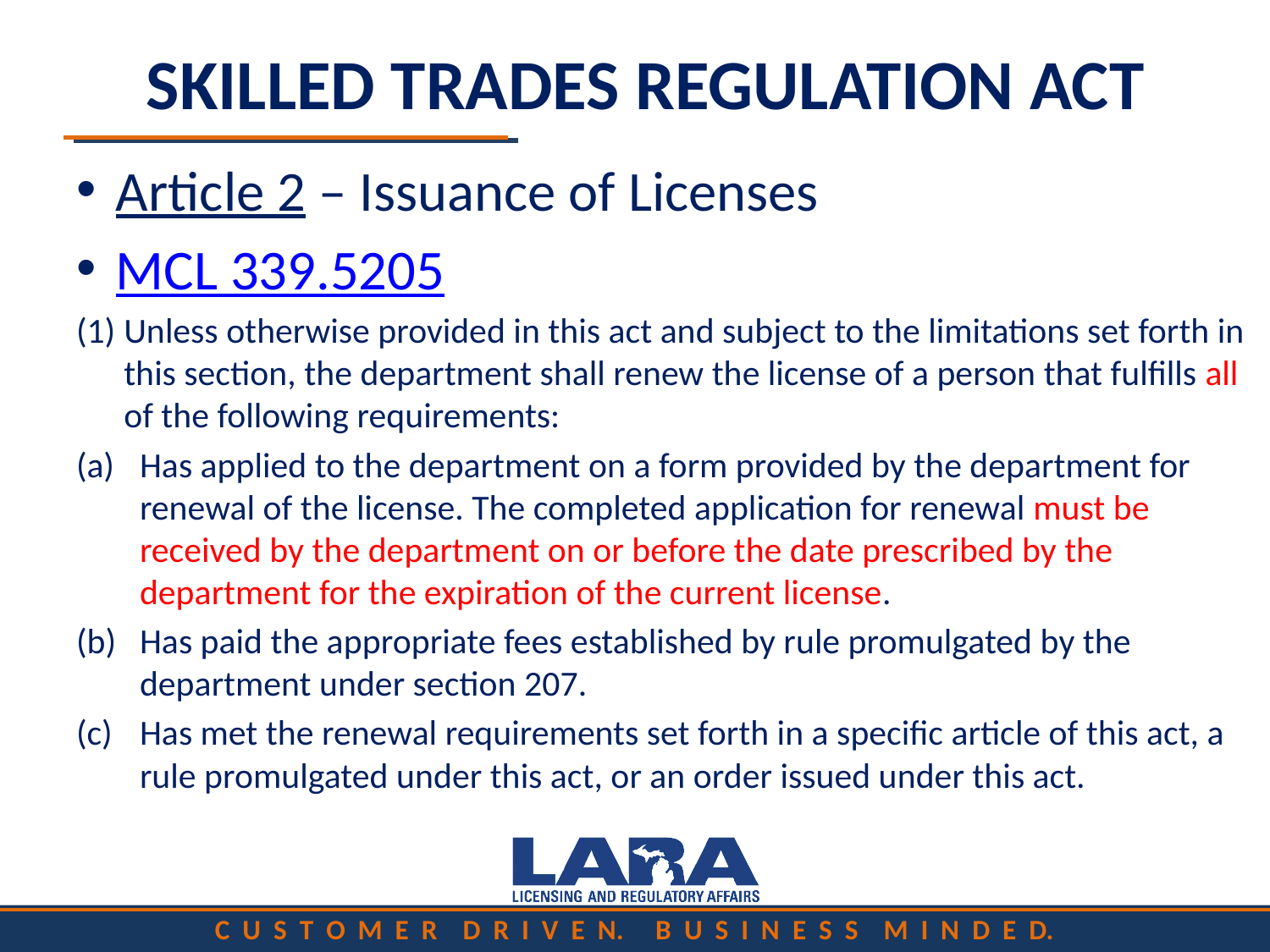

# SKILLED TRADES REGULATION ACT
Article 2 – Issuance of Licenses
MCL 339.5205
Unless otherwise provided in this act and subject to the limitations set forth in this section, the department shall renew the license of a person that fulfills all of the following requirements:
Has applied to the department on a form provided by the department for renewal of the license. The completed application for renewal must be received by the department on or before the date prescribed by the department for the expiration of the current license.
Has paid the appropriate fees established by rule promulgated by the department under section 207.
Has met the renewal requirements set forth in a specific article of this act, a rule promulgated under this act, or an order issued under this act.